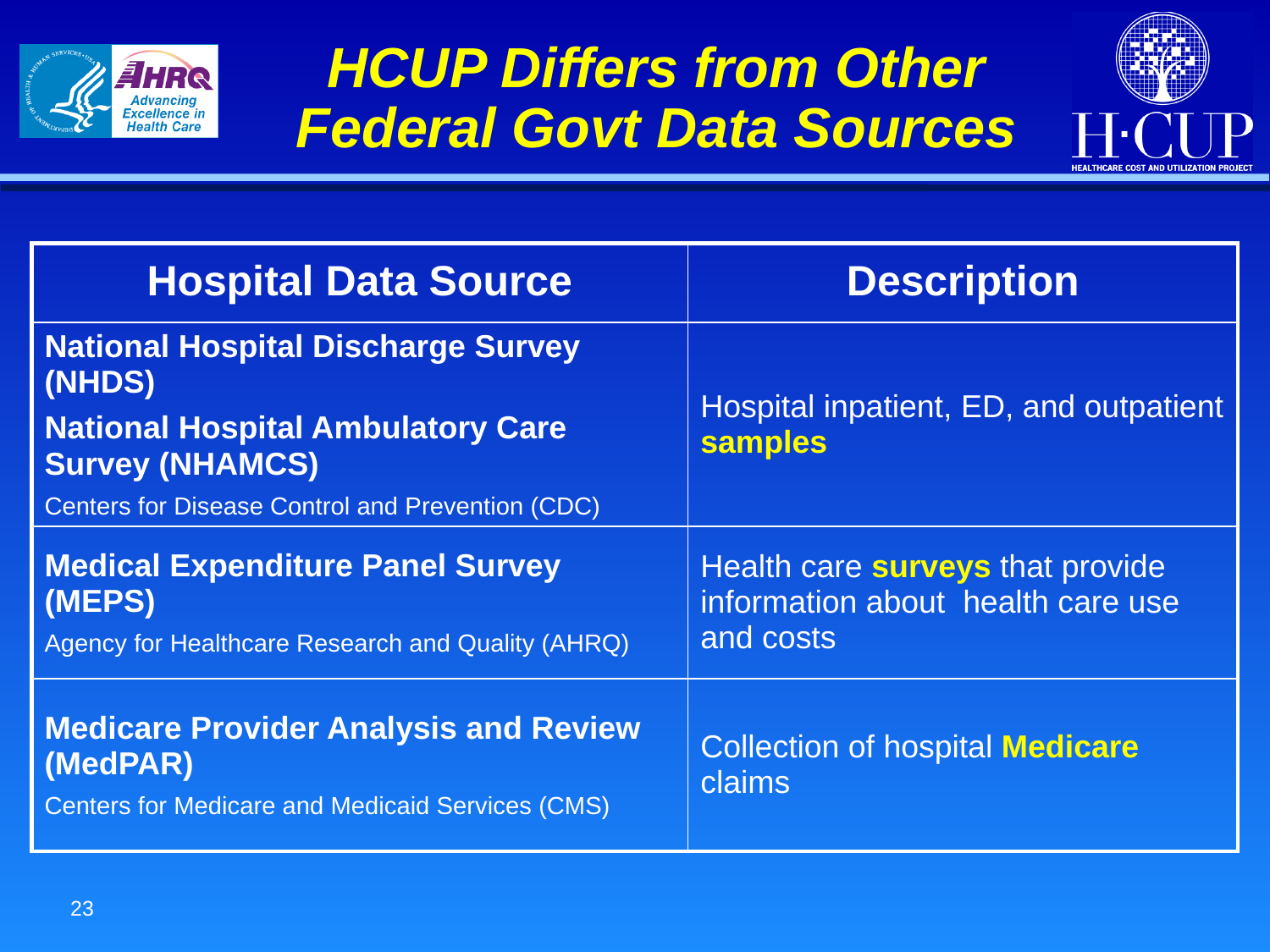

# HCUP Differs from Other Federal Govt Data Sources
| Hospital Data Source | Description |
| --- | --- |
| National Hospital Discharge Survey (NHDS) National Hospital Ambulatory Care Survey (NHAMCS) Centers for Disease Control and Prevention (CDC) | Hospital inpatient, ED, and outpatient samples |
| Medical Expenditure Panel Survey (MEPS) Agency for Healthcare Research and Quality (AHRQ) | Health care surveys that provide information about health care use and costs |
| Medicare Provider Analysis and Review (MedPAR) Centers for Medicare and Medicaid Services (CMS) | Collection of hospital Medicare claims |
23